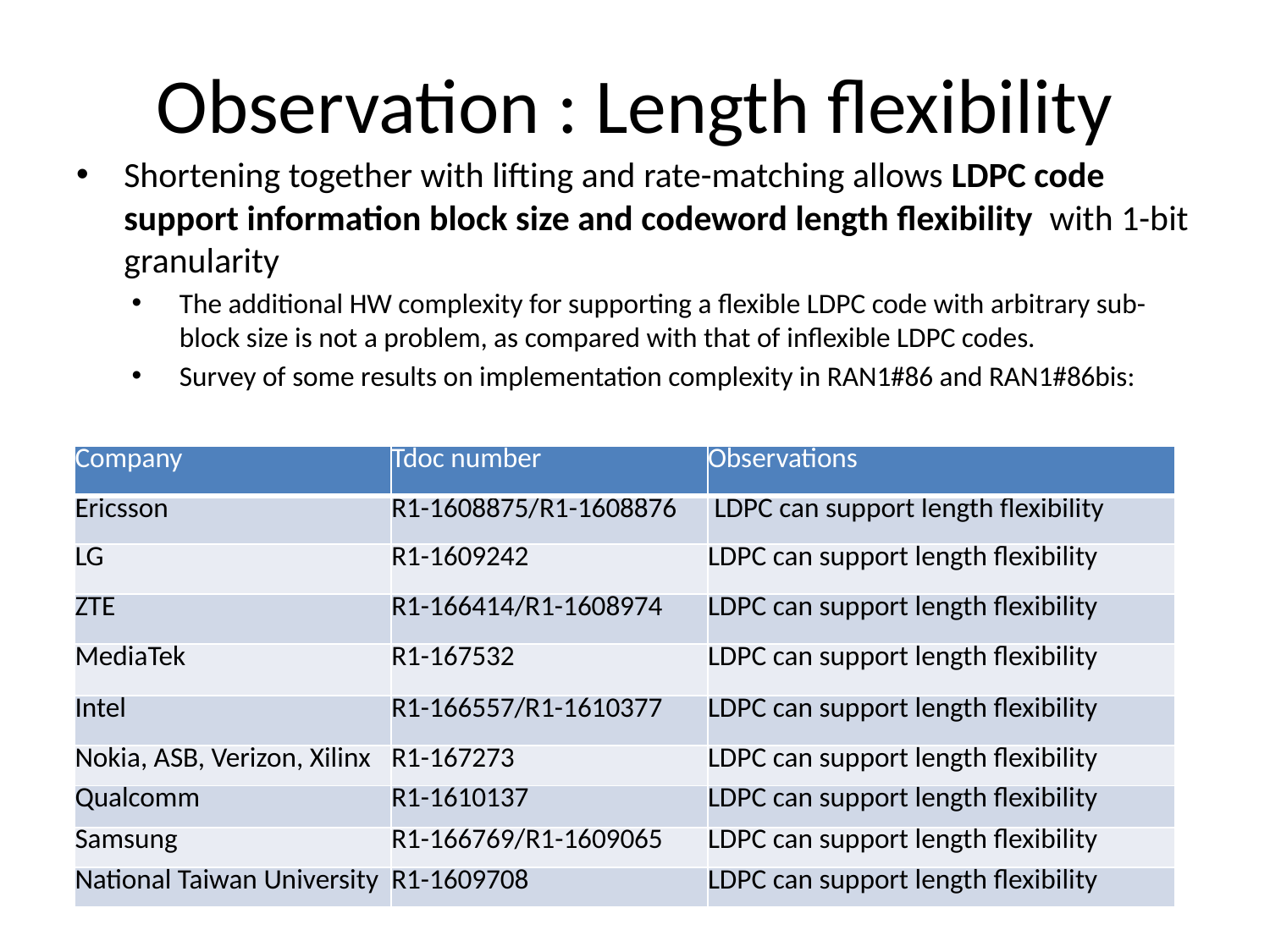

# Observation : Length flexibility
Shortening together with lifting and rate-matching allows LDPC code support information block size and codeword length flexibility  with 1-bit granularity
The additional HW complexity for supporting a flexible LDPC code with arbitrary sub-block size is not a problem, as compared with that of inflexible LDPC codes.
Survey of some results on implementation complexity in RAN1#86 and RAN1#86bis:

| Company | Tdoc number | Observations |
| --- | --- | --- |
| Ericsson | R1-1608875/R1-1608876 | LDPC can support length flexibility |
| LG | R1-1609242 | LDPC can support length flexibility |
| ZTE | R1-166414/R1-1608974 | LDPC can support length flexibility |
| MediaTek | R1-167532 | LDPC can support length flexibility |
| Intel | R1-166557/R1-1610377 | LDPC can support length flexibility |
| Nokia, ASB, Verizon, Xilinx | R1-167273 | LDPC can support length flexibility |
| Qualcomm | R1-1610137 | LDPC can support length flexibility |
| Samsung | R1-166769/R1-1609065 | LDPC can support length flexibility |
| National Taiwan University | R1-1609708 | LDPC can support length flexibility |